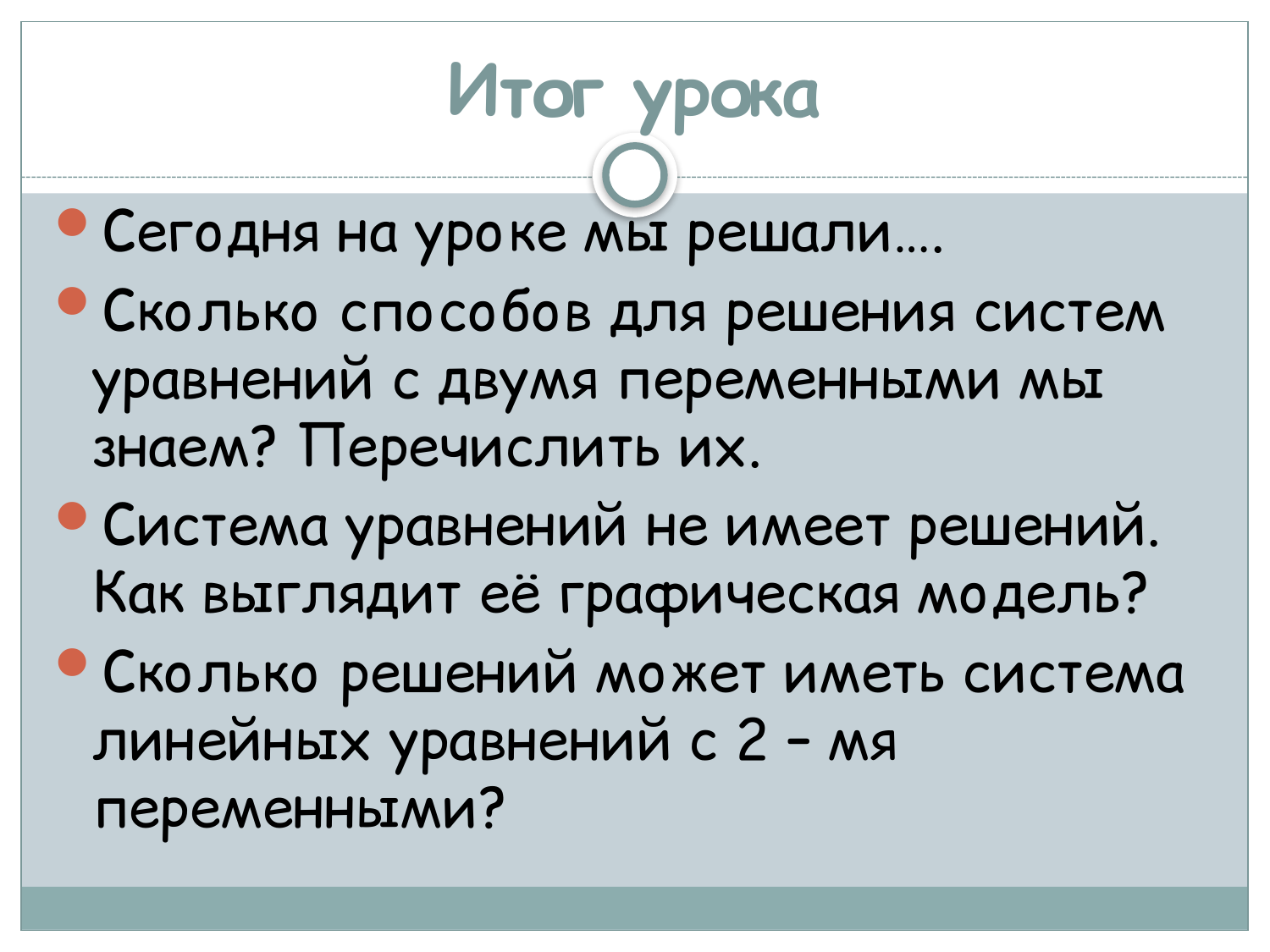

# Итог урока
Сегодня на уроке мы решали….
Сколько способов для решения систем уравнений с двумя переменными мы знаем? Перечислить их.
Система уравнений не имеет решений. Как выглядит её графическая модель?
Сколько решений может иметь система линейных уравнений с 2 – мя переменными?